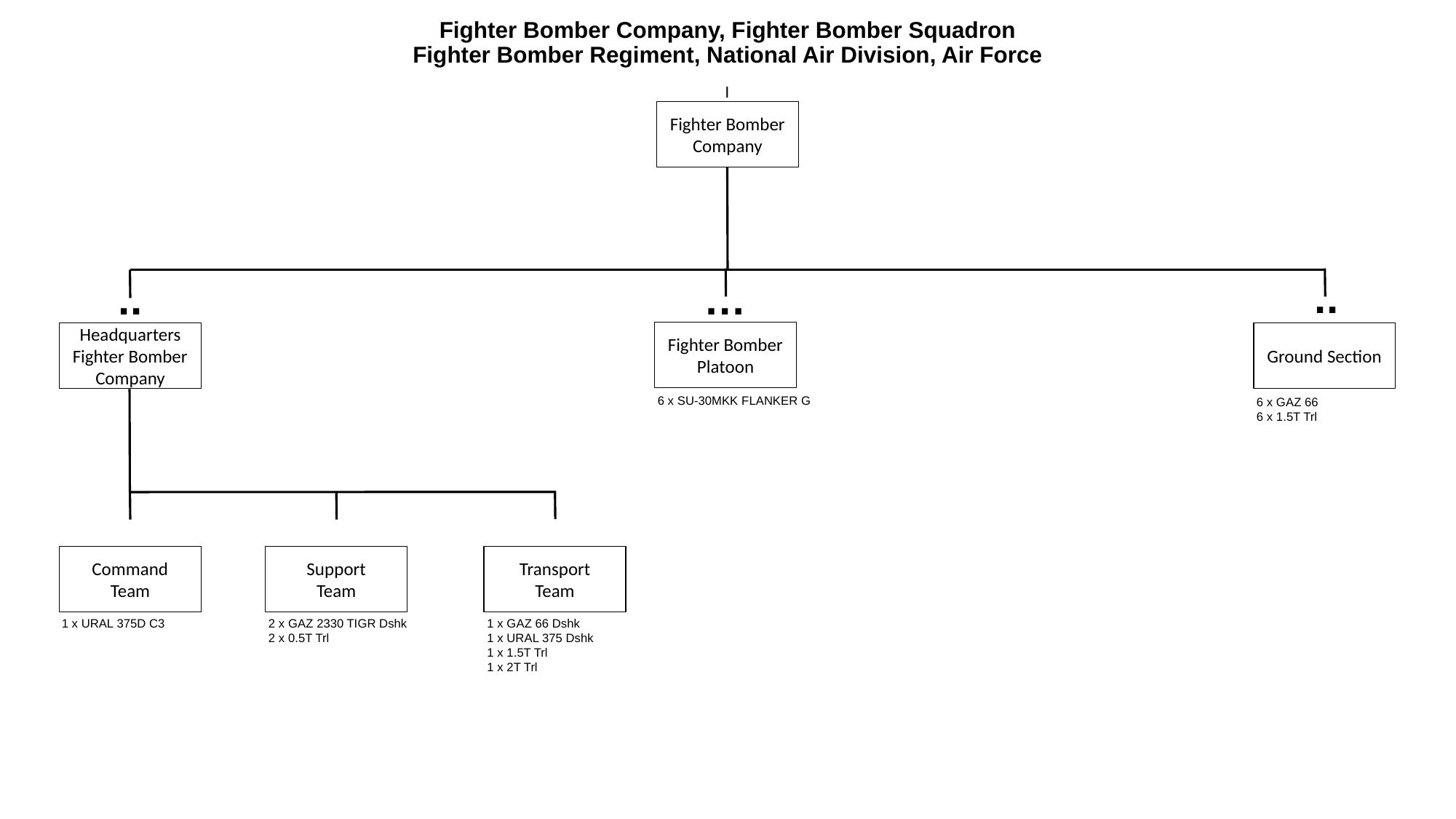

# Fighter Bomber Company, Fighter Bomber Squadron Fighter Bomber Regiment, National Air Division, Air Force
I
Fighter Bomber Company
..
..
…
Fighter Bomber Platoon
Headquarters Fighter Bomber Company
Ground Section
6 x SU-30MKK FLANKER G
6 x GAZ 66
6 x 1.5T Trl
Command
Team
Support
Team
Transport
Team
1 x URAL 375D C3
2 x GAZ 2330 TIGR Dshk
2 x 0.5T Trl
1 x GAZ 66 Dshk
1 x URAL 375 Dshk
1 x 1.5T Trl
1 x 2T Trl